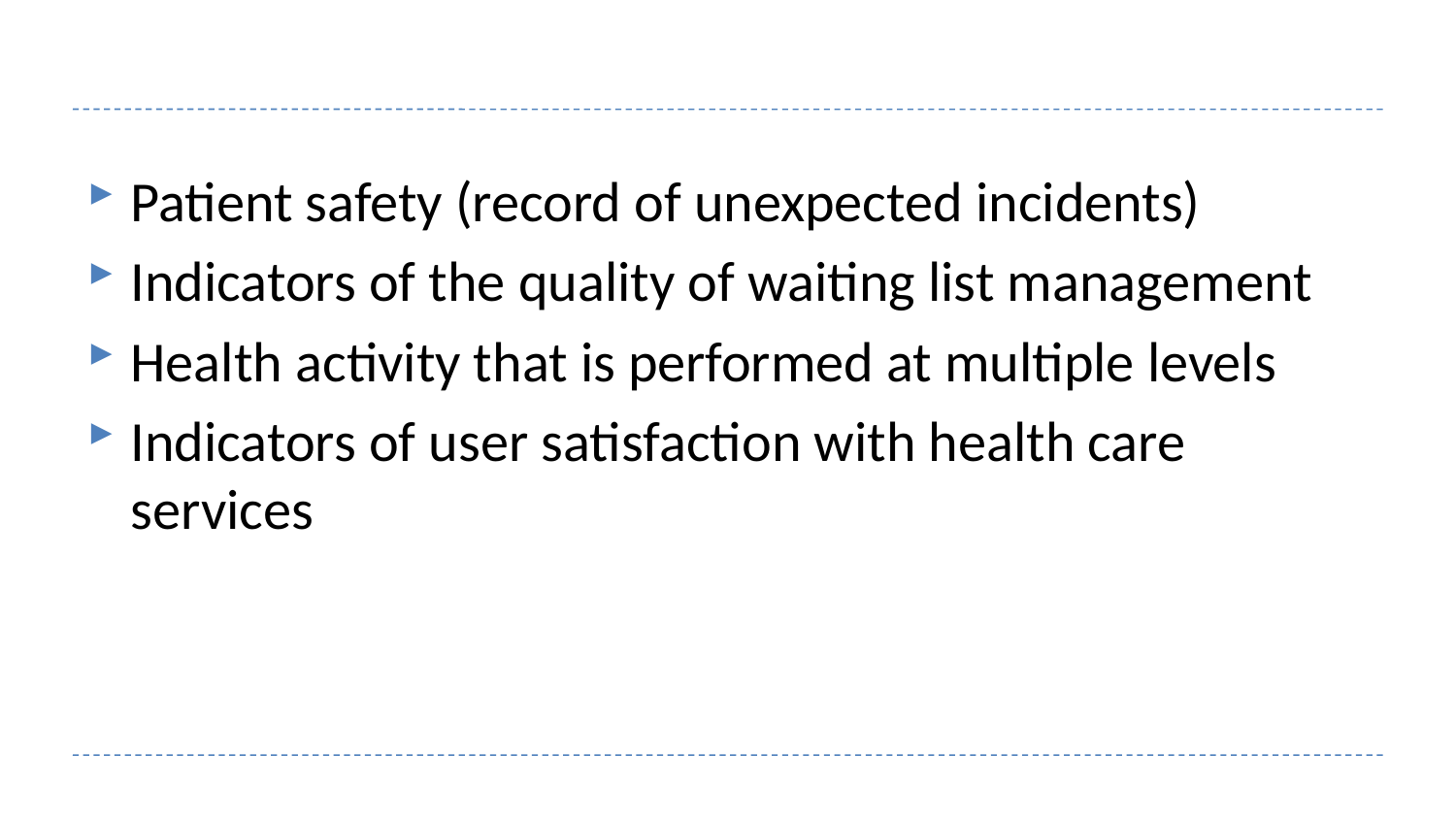

#
Patient safety (record of unexpected incidents)
Indicators of the quality of waiting list management
Health activity that is performed at multiple levels
Indicators of user satisfaction with health care services